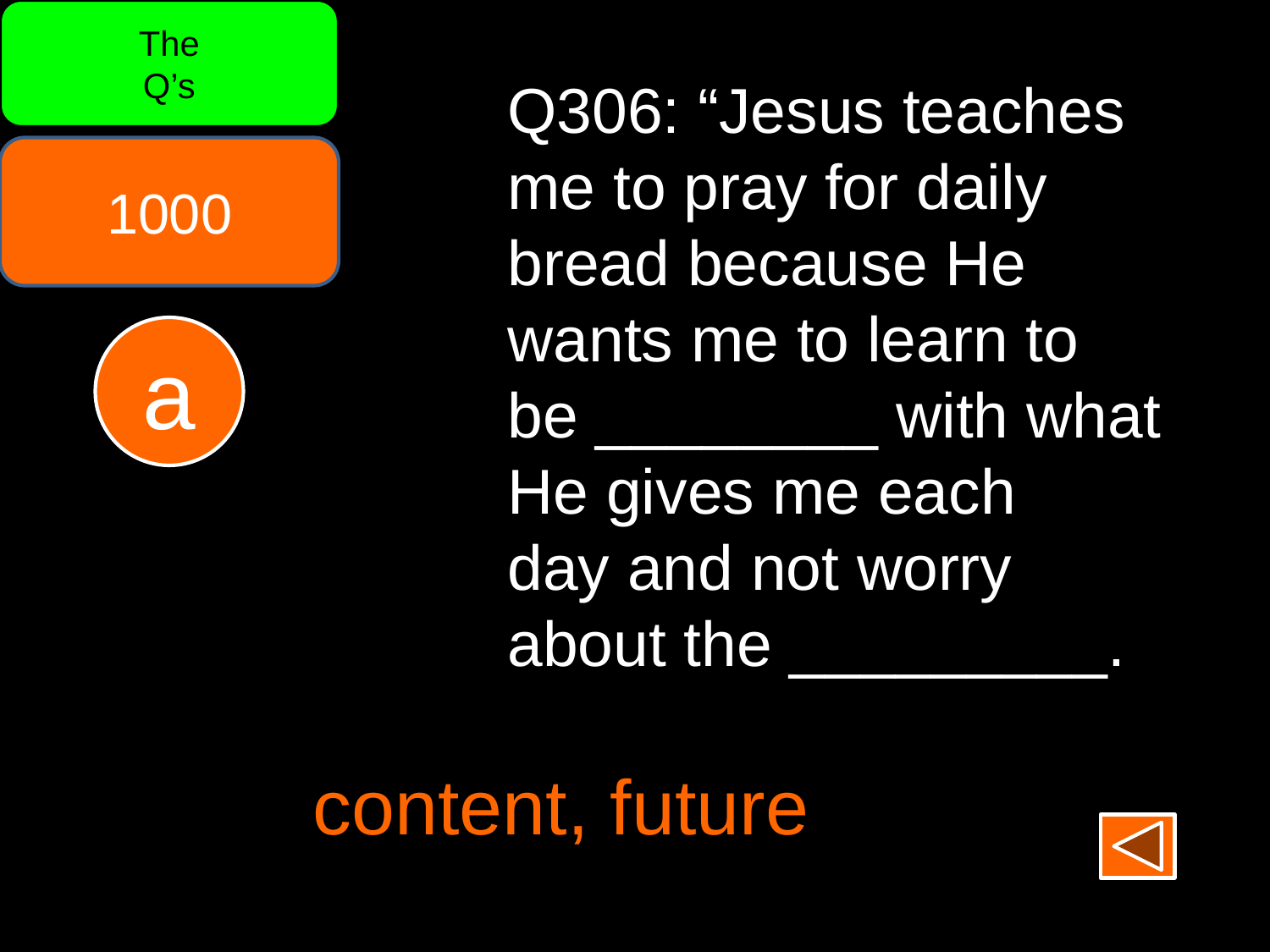

The
Q’s
Q306: “Jesus teaches
me to pray for daily
bread because He
wants me to learn to
be ________ with what
He gives me each
day and not worry
about the _________.
1000
continue here!!
a
content, future